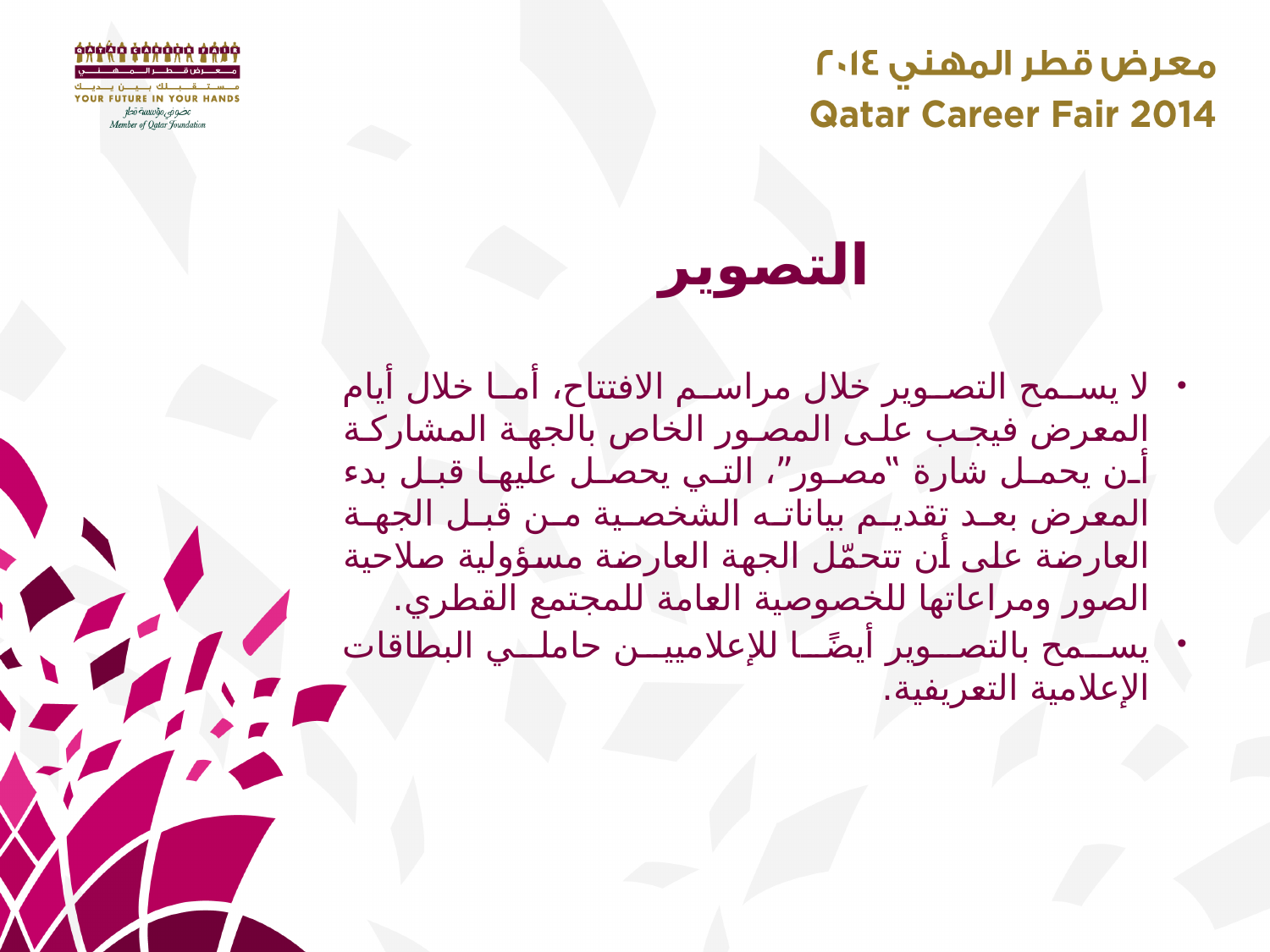

التصوير

لا يسمح التصوير خلال مراسم الافتتاح، أما خلال أيام المعرض فيجب على المصور الخاص بالجهة المشاركة أن يحمل شارة “مصور”، التي يحصل عليها قبل بدء المعرض بعد تقديم بياناته الشخصية من قبل الجهة العارضة على أن تتحمّل الجهة العارضة مسؤولية صلاحية الصور ومراعاتها للخصوصية العامة للمجتمع القطري.
يسمح بالتصوير أيضًا للإعلاميين حاملي البطاقات الإعلامية التعريفية.